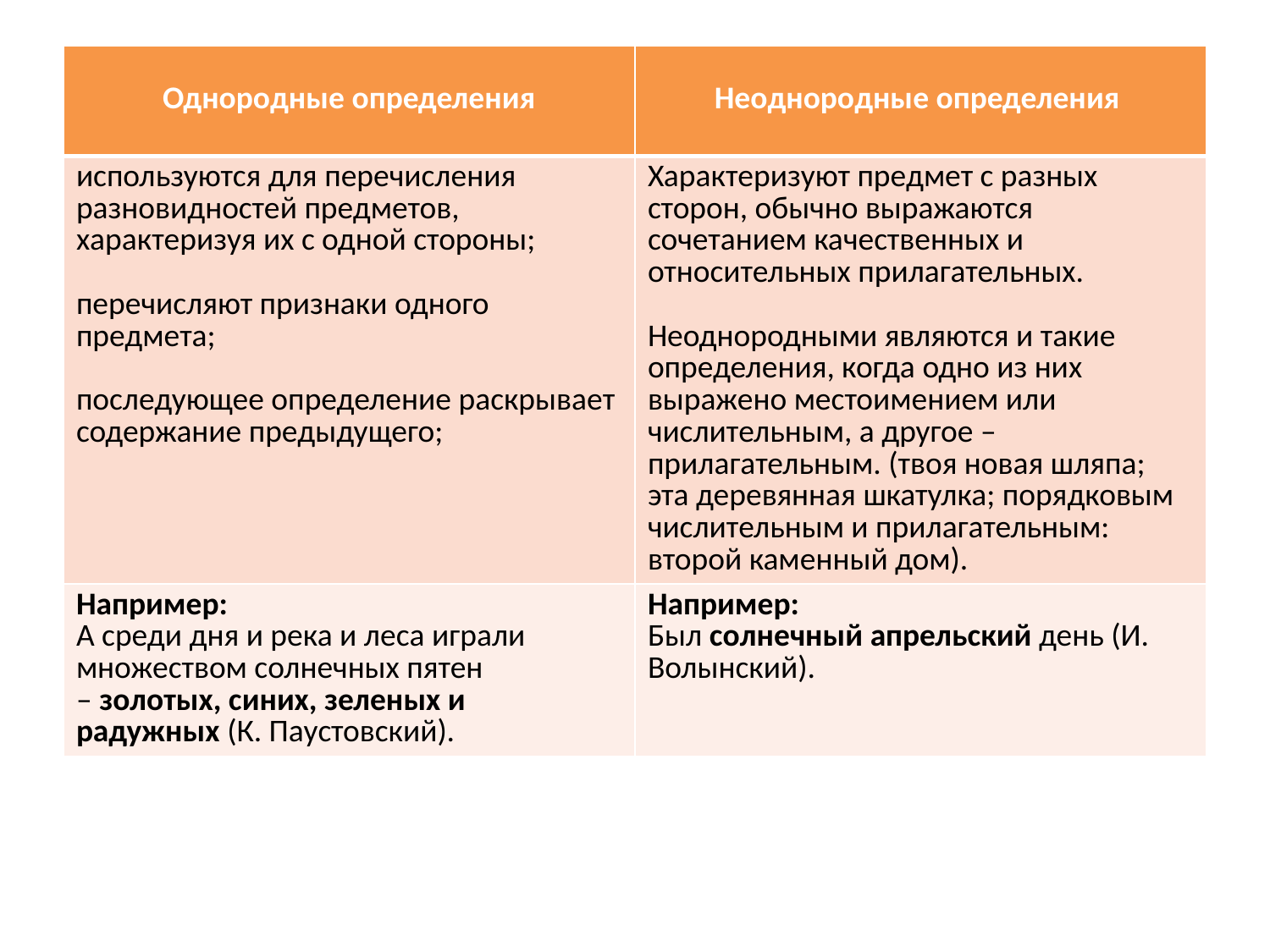

| Однородные определения | Неоднородные определения |
| --- | --- |
| используются для перечисления разновидностей предметов, характеризуя их с одной стороны; перечисляют признаки одного предмета;  последующее определение раскрывает содержание предыдущего; | Характеризуют предмет с разных сторон, обычно выражаются сочетанием качественных и относительных прилагательных. Неоднородными являются и такие определения, когда одно из них выражено местоимением или числительным, а другое – прилагательным. (твоя новая шляпа; эта деревянная шкатулка; порядковым числительным и прилагательным: второй каменный дом). |
| Например: А среди дня и река и леса играли множеством солнечных пятен – золотых, синих, зеленых и радужных (К. Паустовский). | Например: Был солнечный апрельский день (И. Волынский). |